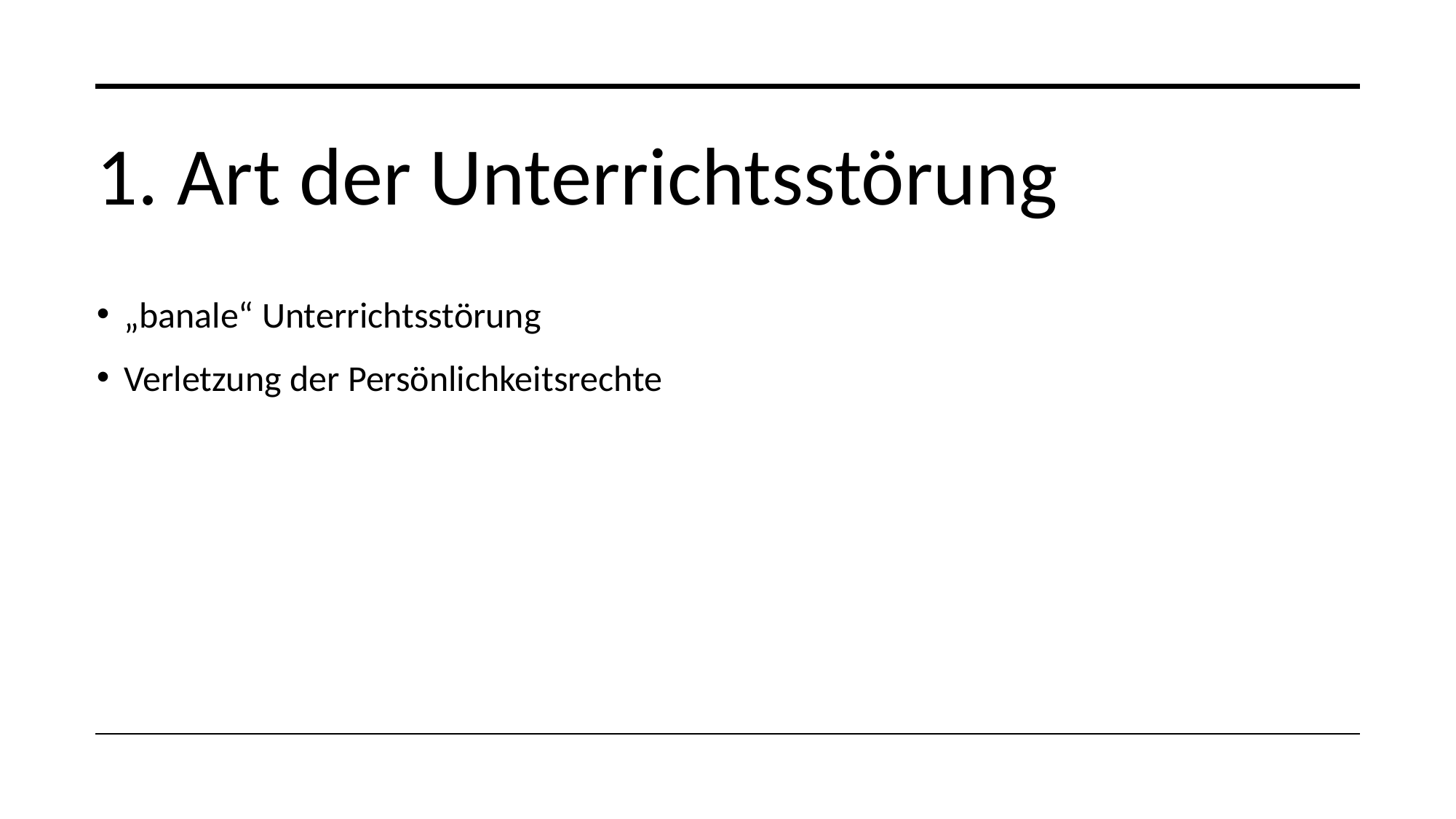

# 1. Art der Unterrichtsstörung
„banale“ Unterrichtsstörung
Verletzung der Persönlichkeitsrechte